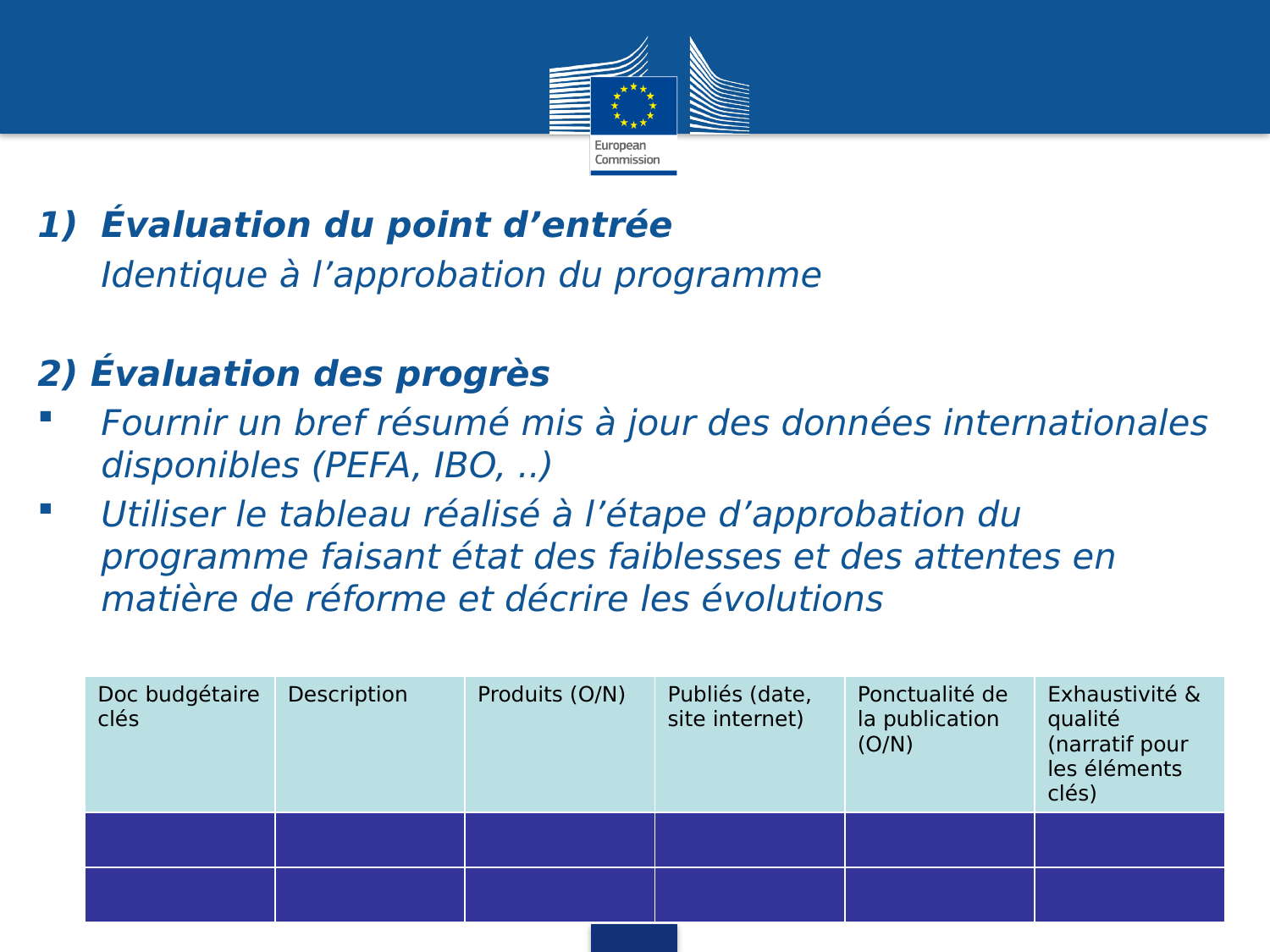

Évaluation du point d’entrée
	Identique à l’approbation du programme

2) Évaluation des progrès
Fournir un bref résumé mis à jour des données internationales disponibles (PEFA, IBO, ..)
Utiliser le tableau réalisé à l’étape d’approbation du programme faisant état des faiblesses et des attentes en matière de réforme et décrire les évolutions

| Doc budgétaire clés | Description | Produits (O/N) | Publiés (date, site internet) | Ponctualité de la publication (O/N) | Exhaustivité & qualité (narratif pour les éléments clés) |
| --- | --- | --- | --- | --- | --- |
|  |  |  |  |  |  |
|  |  |  |  |  |  |